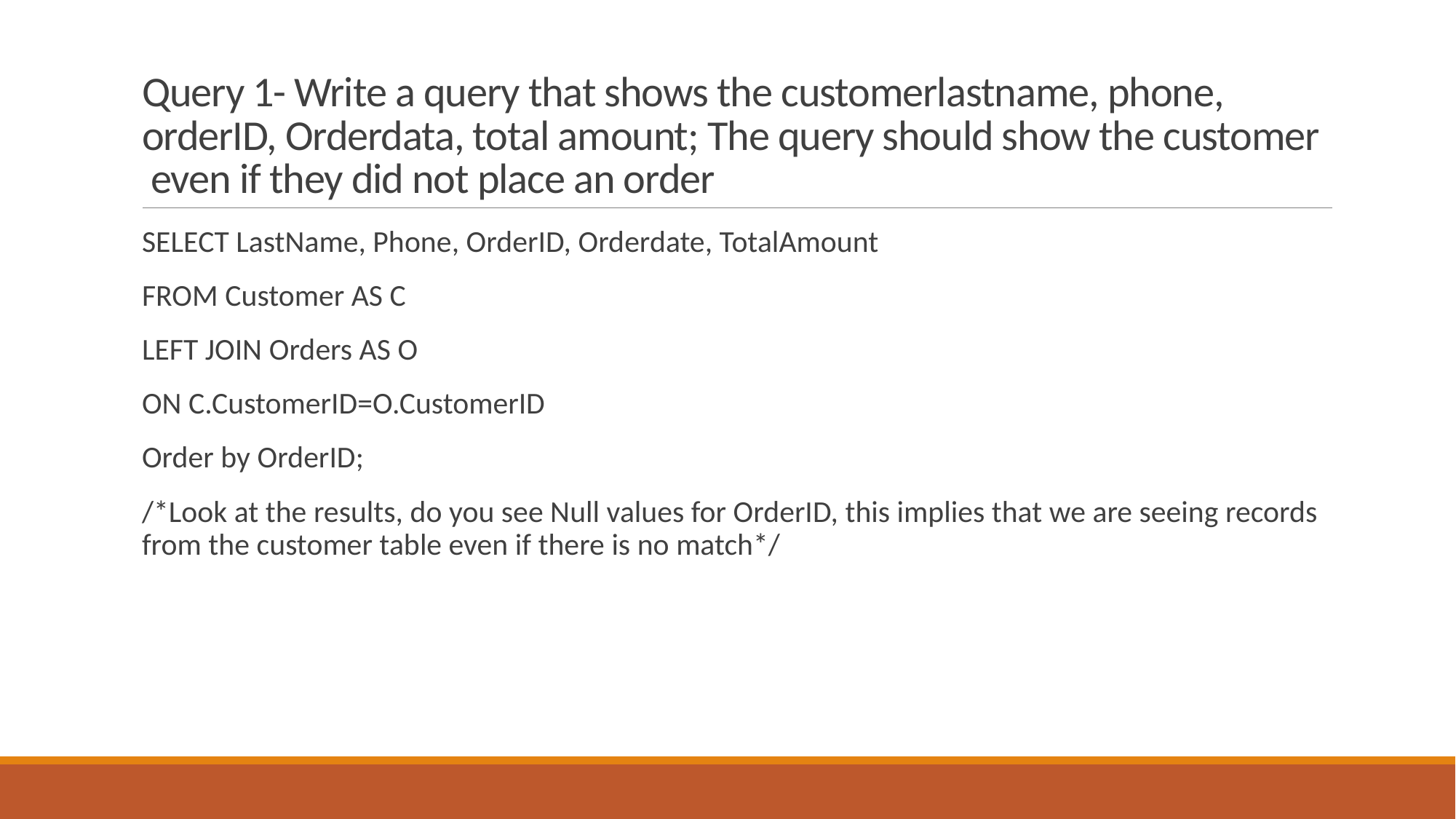

# Query 1- Write a query that shows the customerlastname, phone, orderID, Orderdata, total amount; The query should show the customer  even if they did not place an order
SELECT LastName, Phone, OrderID, Orderdate, TotalAmount
FROM Customer AS C
LEFT JOIN Orders AS O
ON C.CustomerID=O.CustomerID
Order by OrderID;
/*Look at the results, do you see Null values for OrderID, this implies that we are seeing records from the customer table even if there is no match*/